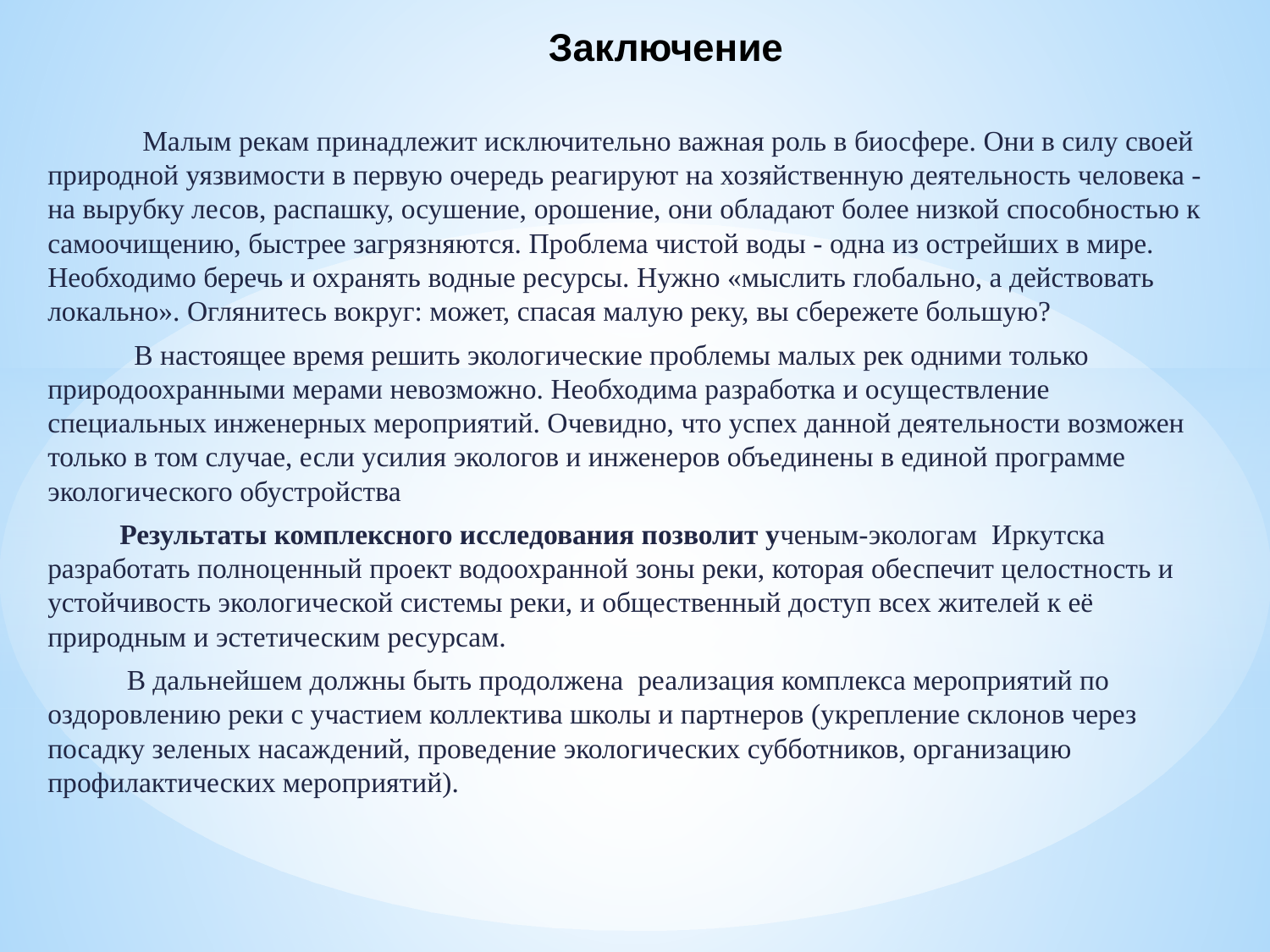

# Заключение
              Малым рекам принадлежит исключительно важная роль в биосфере. Они в силу своей природной уязвимости в первую очередь реагируют на хозяйственную деятельность человека - на вырубку лесов, распашку, осушение, орошение, они обладают более низкой способностью к самоочищению, быстрее загрязняются. Проблема чистой воды - одна из острейших в мире. Необходимо беречь и охранять водные ресурсы. Нужно «мыслить глобально, а действовать локально». Оглянитесь вокруг: может, спасая малую реку, вы сбережете большую?
            В настоящее время решить экологические проблемы малых рек одними только природоохранными мерами невозможно. Необходима разработка и осуществление специальных инженерных мероприятий. Очевидно, что успех данной деятельности возможен только в том случае, если усилия экологов и инженеров объединены в единой программе экологического обустройства
          Результаты комплексного исследования позволит ученым-экологам  Иркутска разработать полноценный проект водоохранной зоны реки, которая обеспечит целостность и устойчивость экологической системы реки, и общественный доступ всех жителей к её природным и эстетическим ресурсам.
           В дальнейшем должны быть продолжена  реализация комплекса мероприятий по оздоровлению реки с участием коллектива школы и партнеров (укрепление склонов через посадку зеленых насаждений, проведение экологических субботников, организацию профилактических мероприятий).